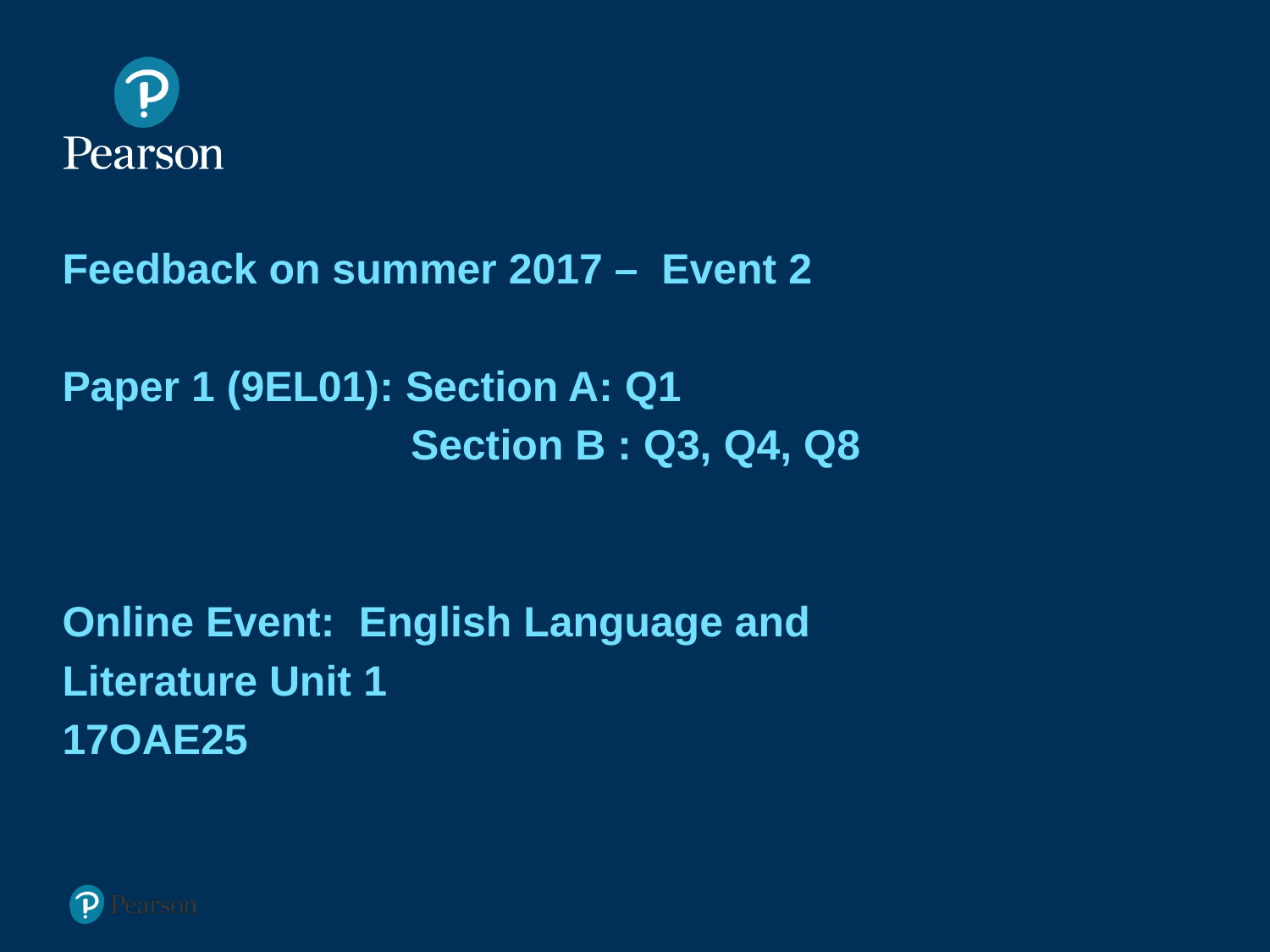

# Feedback on summer 2017 –  Event 2 Paper 1 (9EL01): Section A: Q1 Section B : Q3, Q4, Q8 Online Event:  English Language and Literature Unit 1 17OAE25
1
Presentation Title Arial Bold 7 pt